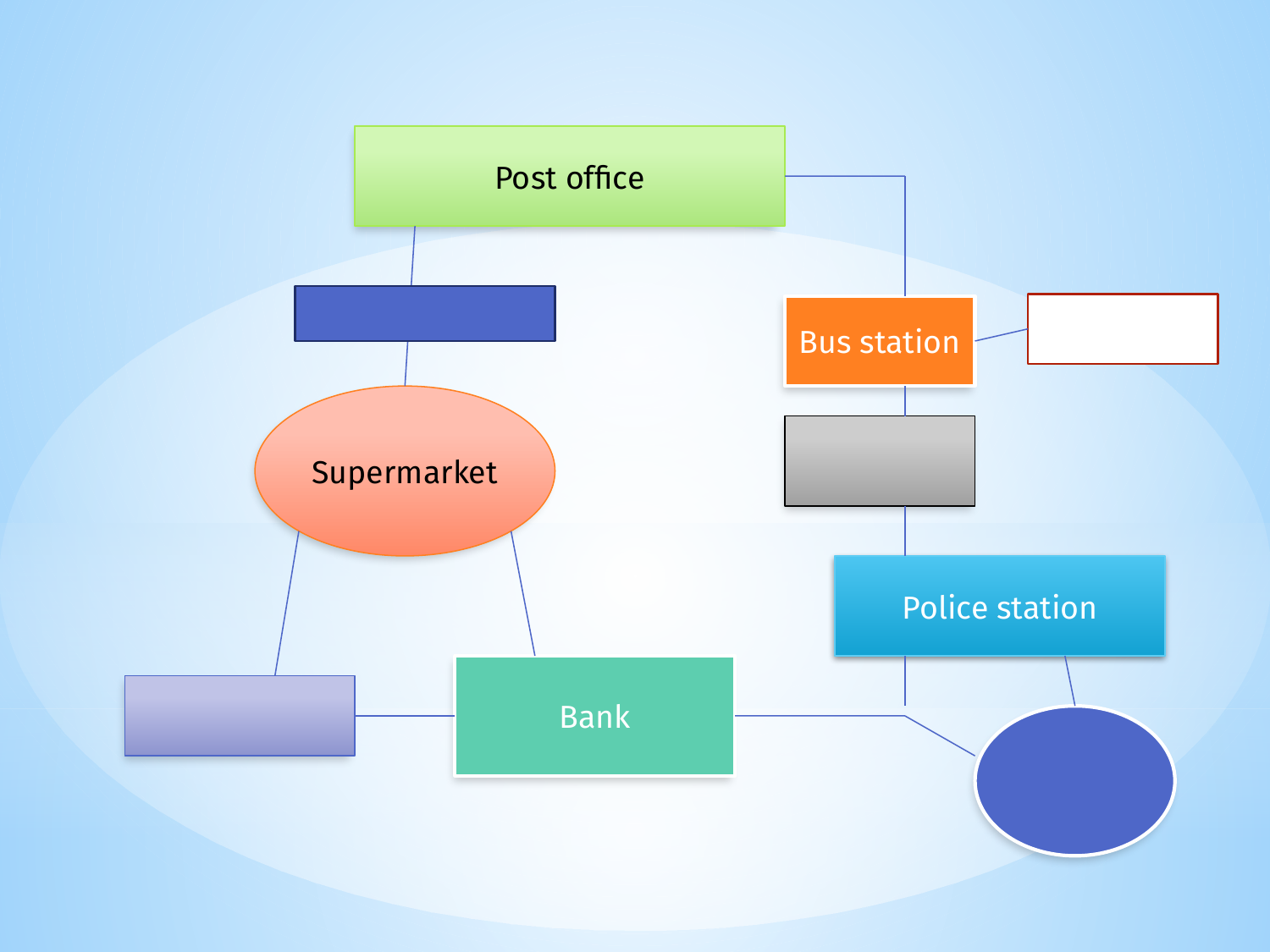

Post office

Bus station
Supermarket

Police station
Bank